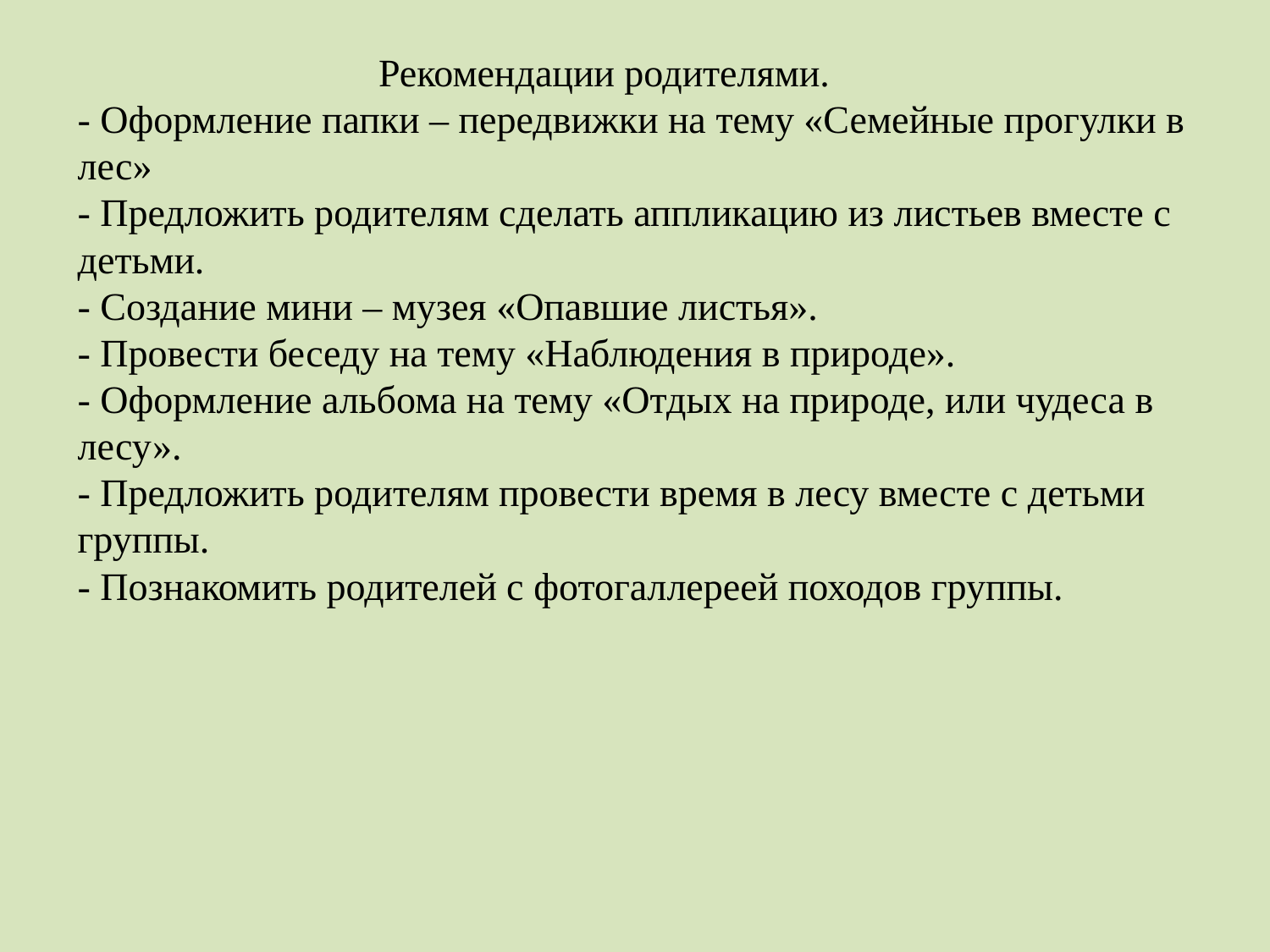

# Рекомендации родителями. - Оформление папки – передвижки на тему «Семейные прогулки в лес» - Предложить родителям сделать аппликацию из листьев вместе с детьми. - Создание мини – музея «Опавшие листья». - Провести беседу на тему «Наблюдения в природе». - Оформление альбома на тему «Отдых на природе, или чудеса в лесу». - Предложить родителям провести время в лесу вместе с детьми группы. - Познакомить родителей с фотогаллереей походов группы.